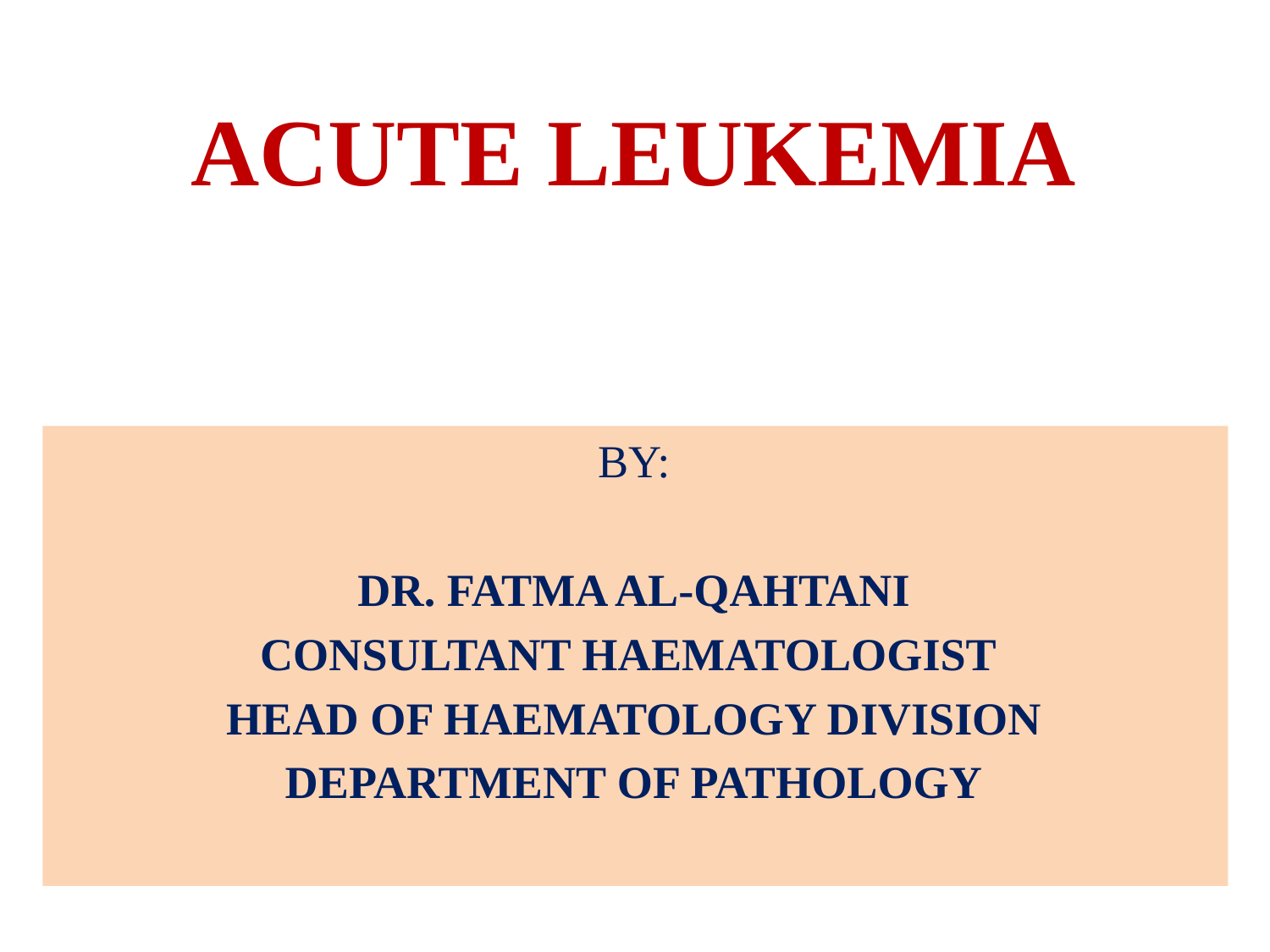

ACUTE LEUKEMIA
BY:

DR. FATMA AL-QAHTANI
CONSULTANT HAEMATOLOGIST
HEAD OF HAEMATOLOGY DIVISION
DEPARTMENT OF PATHOLOGY